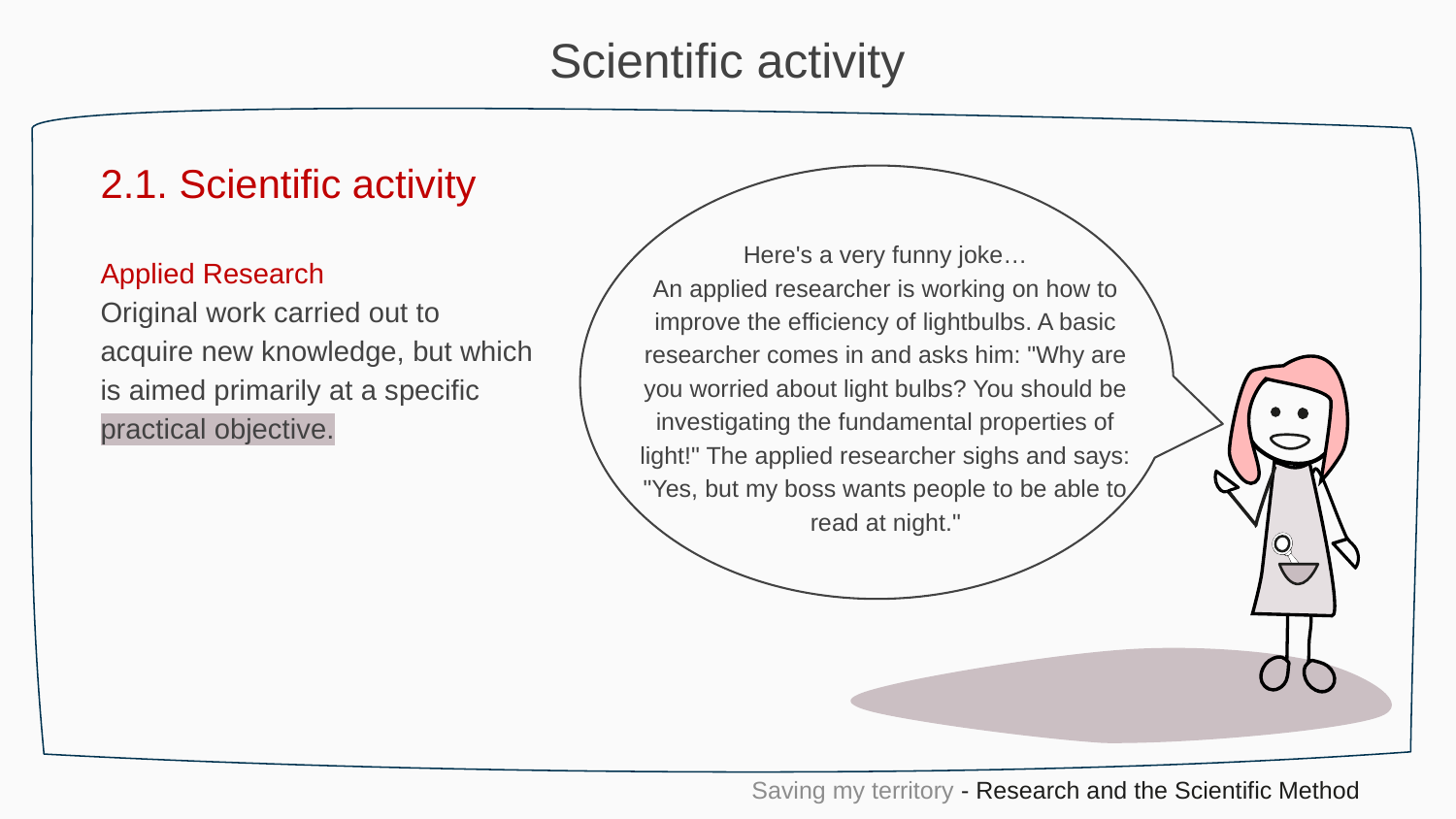

Scientific activity

2.1. Scientific activity

Here's a very funny joke…
An applied researcher is working on how to improve the efficiency of lightbulbs. A basic researcher comes in and asks him: "Why are you worried about light bulbs? You should be investigating the fundamental properties of light!" The applied researcher sighs and says: "Yes, but my boss wants people to be able to read at night."

Applied Research
Original work carried out to acquire new knowledge, but which is aimed primarily at a specific practical objective.

Saving my territory - Research and the Scientific Method